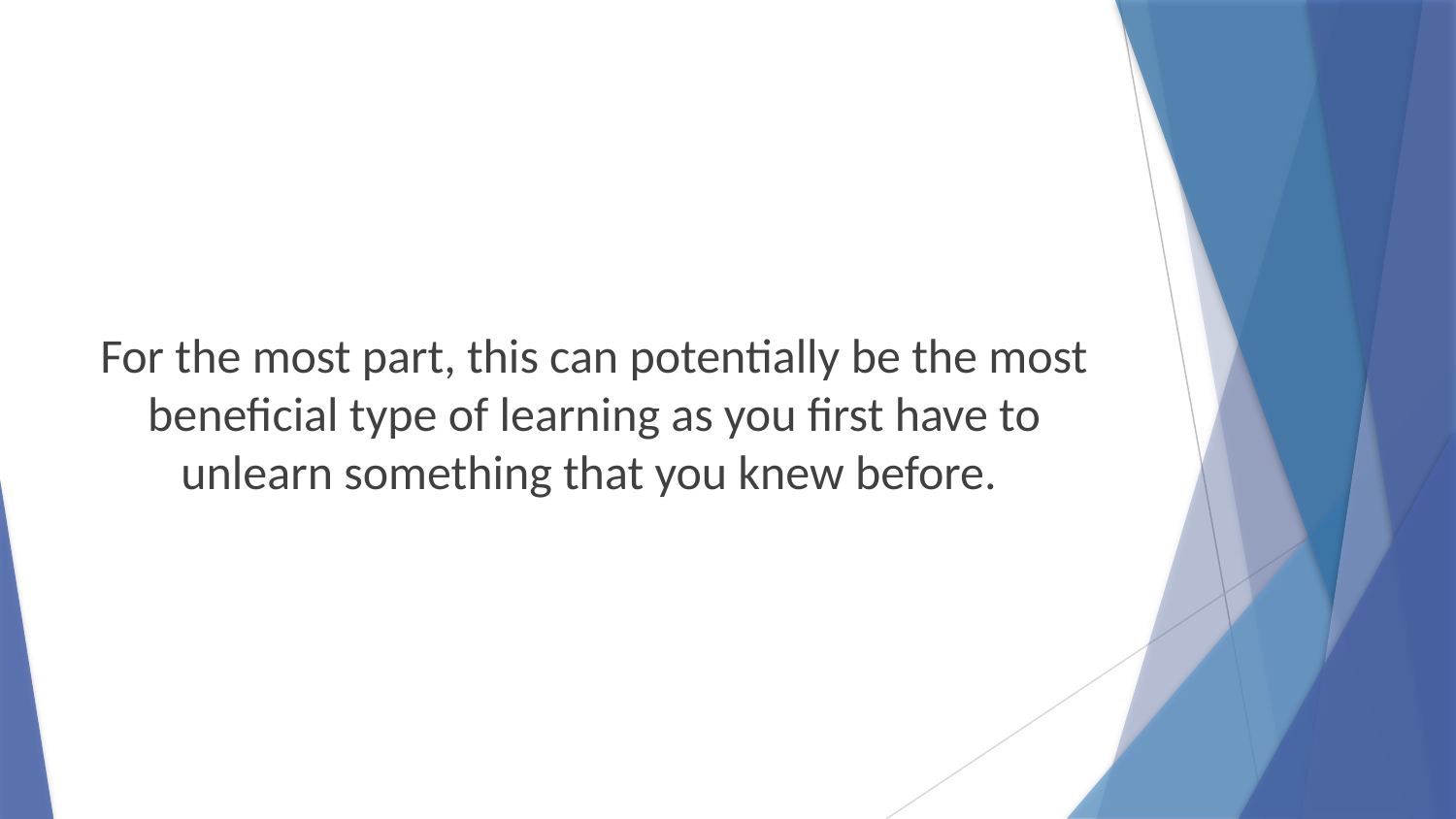

For the most part, this can potentially be the most beneficial type of learning as you first have to unlearn something that you knew before.